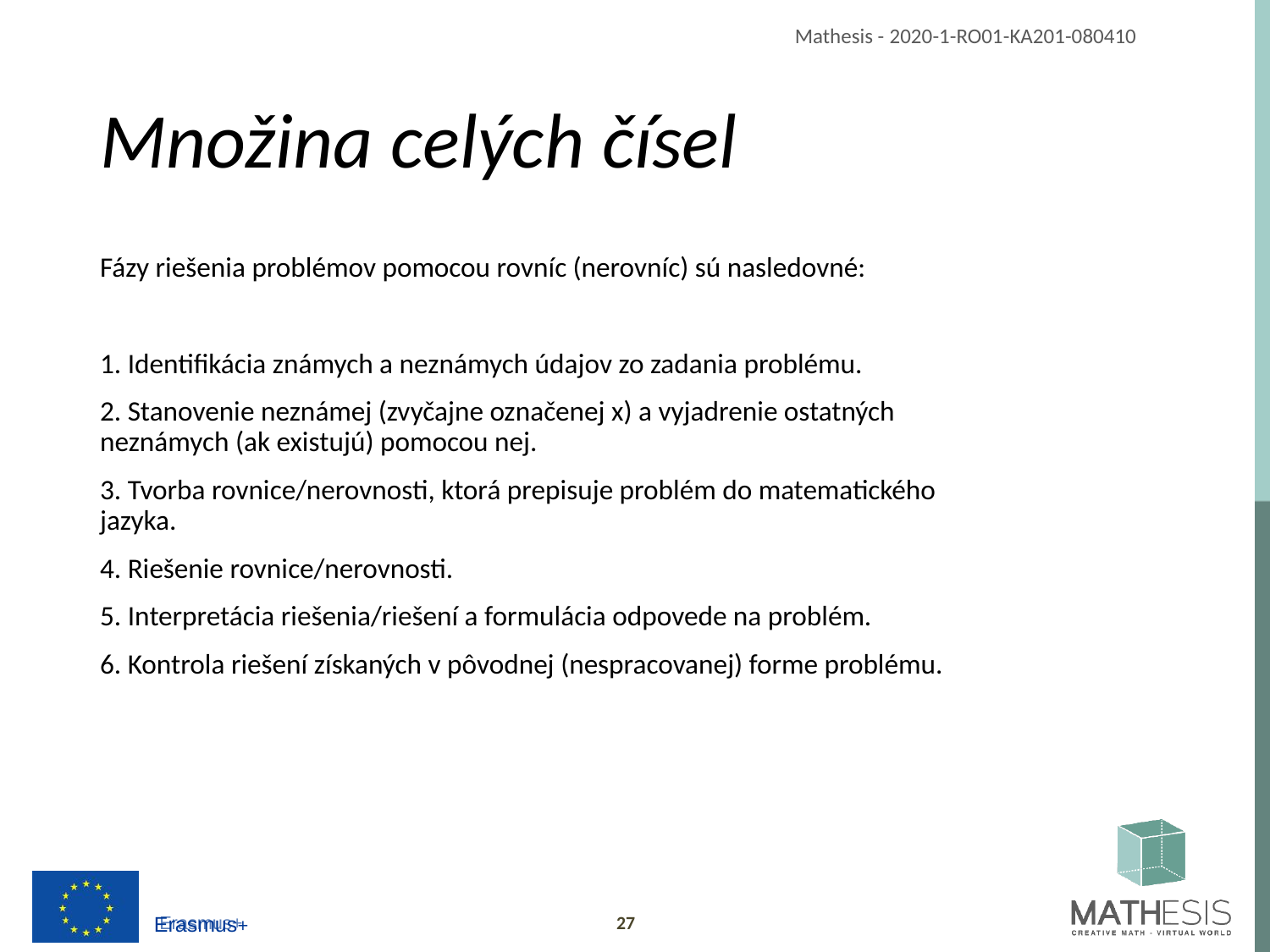

# Množina celých čísel
Fázy riešenia problémov pomocou rovníc (nerovníc) sú nasledovné:

1. Identifikácia známych a neznámych údajov zo zadania problému.
2. Stanovenie neznámej (zvyčajne označenej x) a vyjadrenie ostatných neznámych (ak existujú) pomocou nej.
3. Tvorba rovnice/nerovnosti, ktorá prepisuje problém do matematického jazyka.
4. Riešenie rovnice/nerovnosti.
5. Interpretácia riešenia/riešení a formulácia odpovede na problém.
6. Kontrola riešení získaných v pôvodnej (nespracovanej) forme problému.